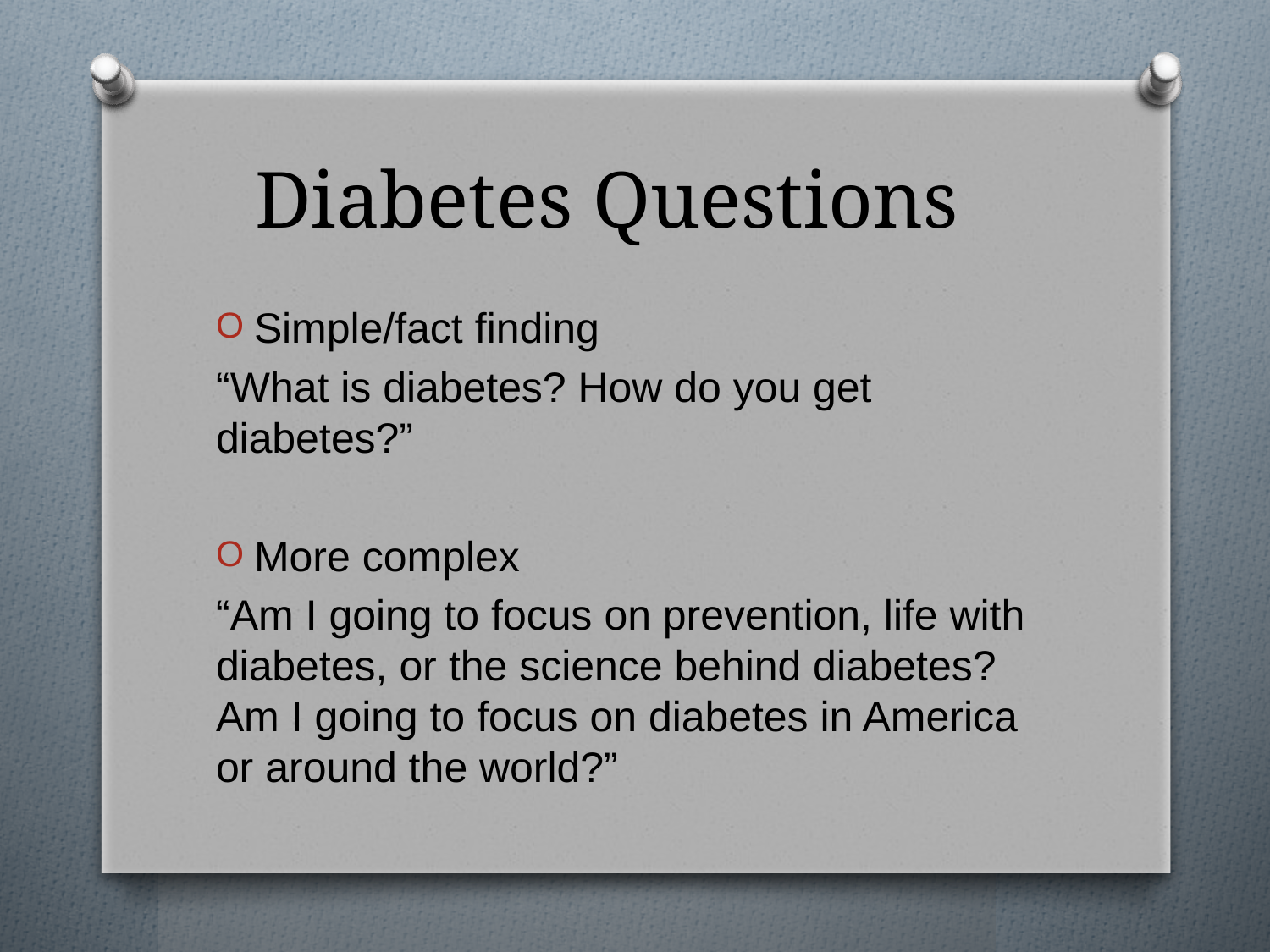

# Diabetes Questions
Simple/fact finding
“What is diabetes? How do you get diabetes?”

More complex
“Am I going to focus on prevention, life with diabetes, or the science behind diabetes? Am I going to focus on diabetes in America or around the world?”